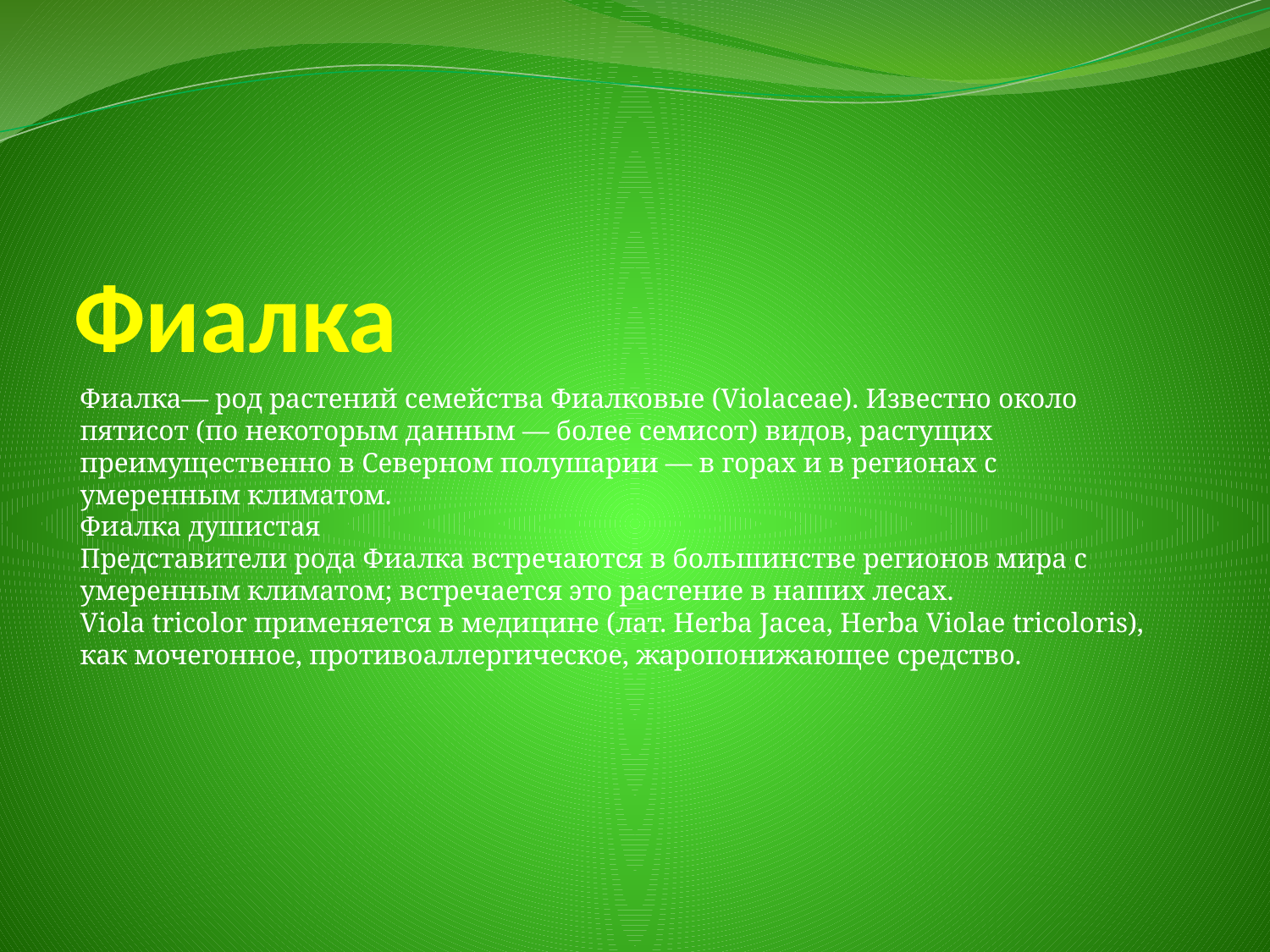

# Фиалка
Фиалка— род растений семейства Фиалковые (Violaceae). Известно около пятисот (по некоторым данным — более семисот) видов, растущих преимущественно в Северном полушарии — в горах и в регионах с умеренным климатом.
Фиалка душистая
Представители рода Фиалка встречаются в большинстве регионов мира с умеренным климатом; встречается это растение в наших лесах.
Viola tricolor применяется в медицине (лат. Herba Jacea, Herba Violae tricoloris), как мочегонное, противоаллергическое, жаропонижающее средство.